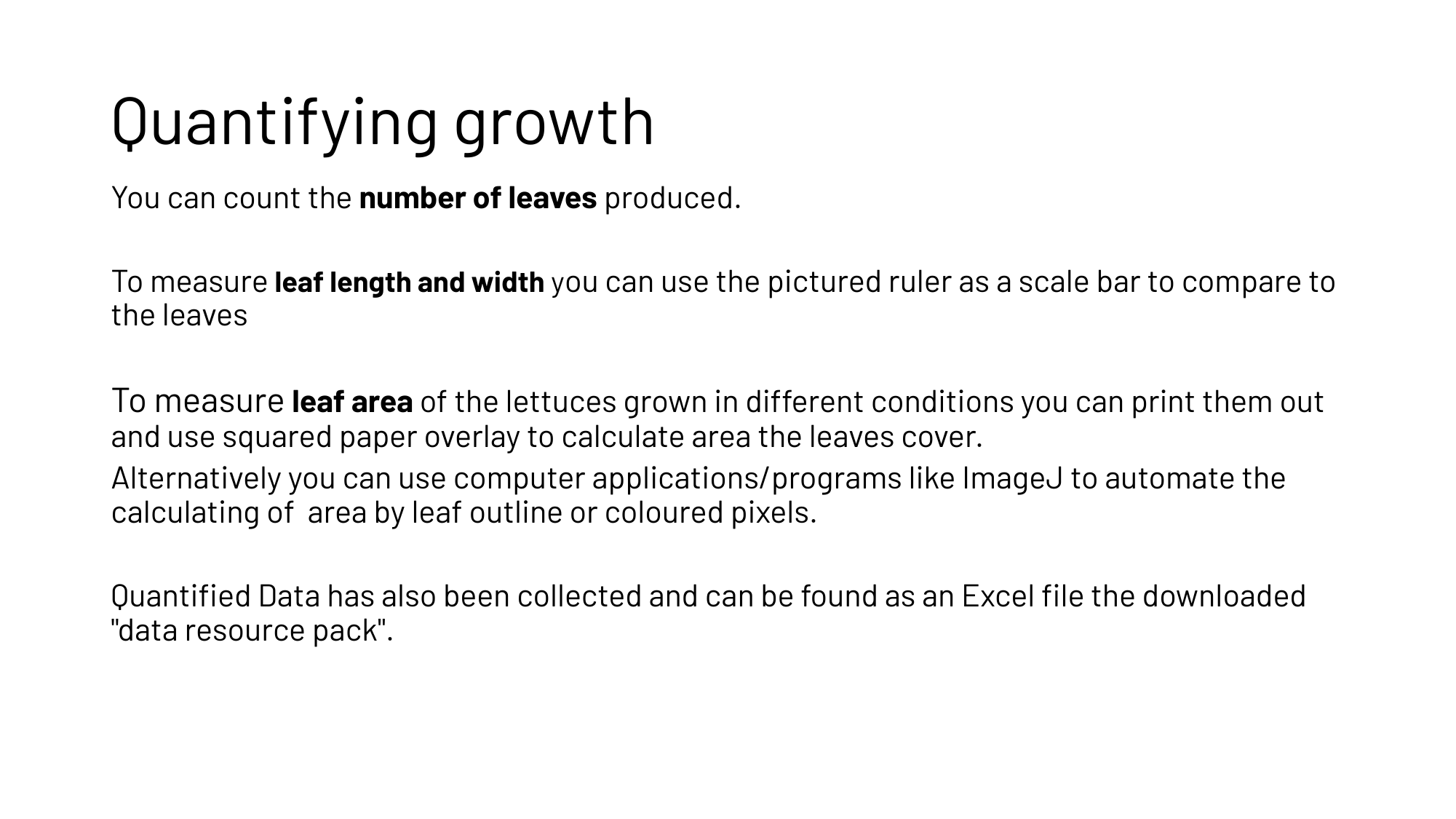

# Quantifying growth
You can count the number of leaves produced.

To measure leaf length and width you can use the pictured ruler as a scale bar to compare to the leaves

To measure leaf area of the lettuces grown in different conditions you can print them out and use squared paper overlay to calculate area the leaves cover.
Alternatively you can use computer applications/programs like ImageJ to automate the calculating of  area by leaf outline or coloured pixels.

Quantified Data has also been collected and can be found as an Excel file the downloaded "data resource pack".